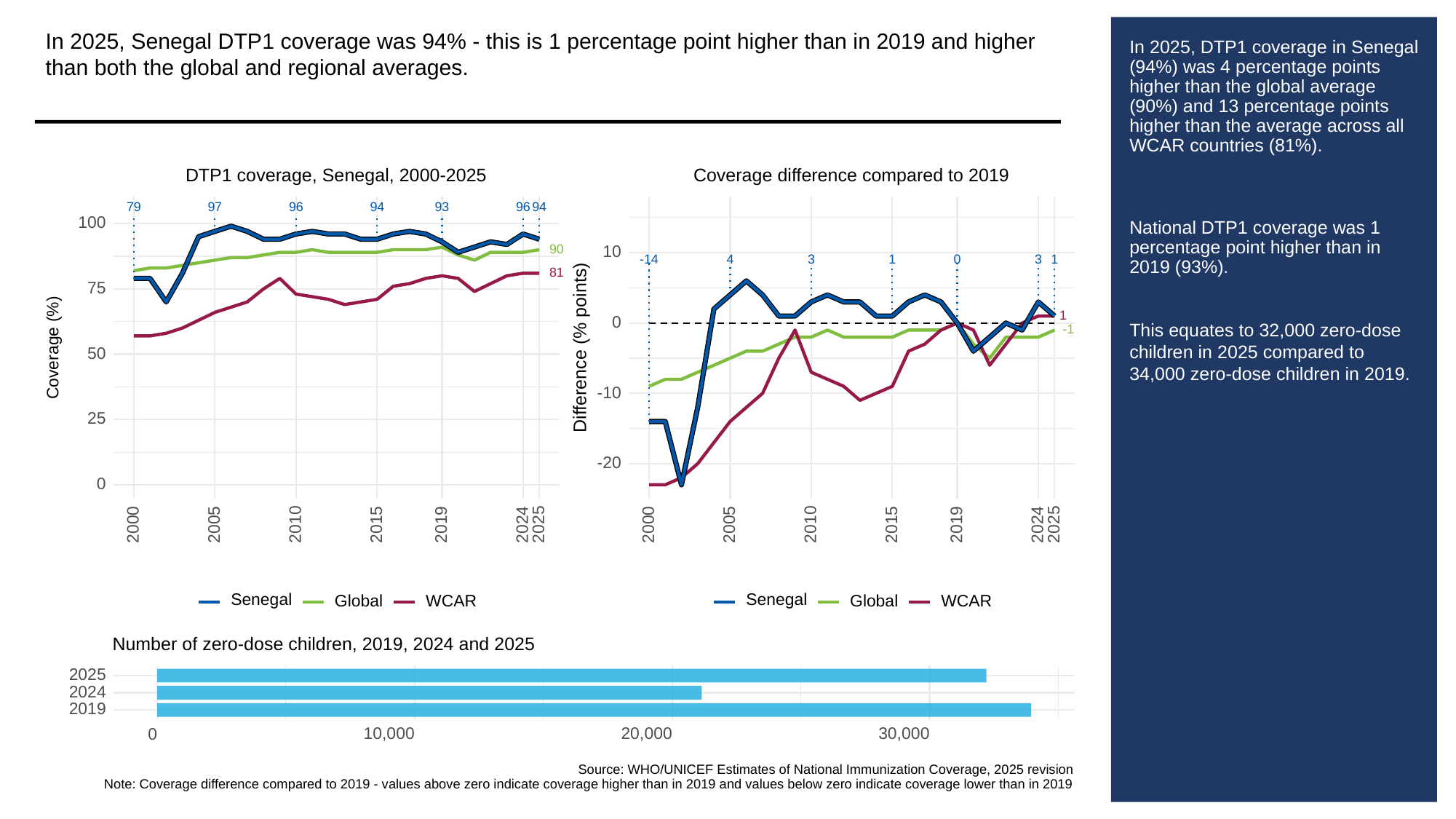

In 2025, Senegal DTP1 coverage was 94% - this is 1 percentage point higher than in 2019 and higher than both the global and regional averages.
# In 2025, DTP1 coverage in Senegal (94%) was 4 percentage points higher than the global average (90%) and 13 percentage points higher than the average across all WCAR countries (81%).

National DTP1 coverage was 1 percentage point higher than in 2019 (93%).

This equates to 32,000 zero-dose children in 2025 compared to 34,000 zero-dose children in 2019.

DTP1 coverage, Senegal, 2000-2025
Coverage difference compared to 2019

93
79
97
96
94
96
94
100

90
10

3
3
0
-14
1
1
4

81

75

1

0

-1
Difference (% points)
Coverage (%)
50

-10

25

-20

0

2000
2005
2010
2015
2019
2024
2025
2000
2005
2010
2015
2019
2024
2025
Senegal
Senegal
Global
WCAR
Global
WCAR

Number of zero-dose children, 2019, 2024 and 2025

2025

2024

2019

10,000
20,000
30,000
0
Source: WHO/UNICEF Estimates of National Immunization Coverage, 2025 revision
Note: Coverage difference compared to 2019 - values above zero indicate coverage higher than in 2019 and values below zero indicate coverage lower than in 2019